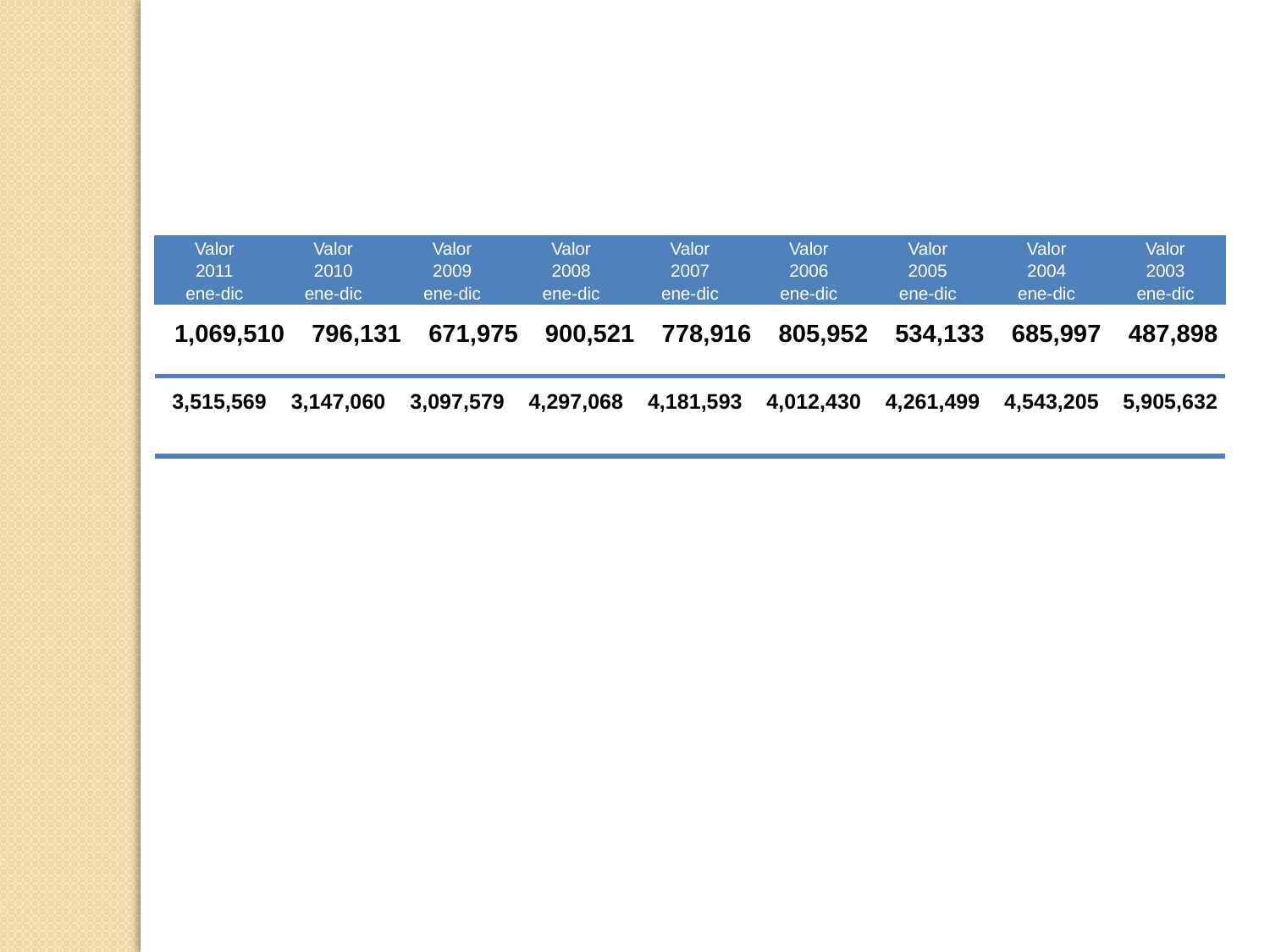

| Valor 2011 ene-dic | Valor 2010 ene-dic | Valor 2009 ene-dic | Valor 2008 ene-dic | Valor 2007 ene-dic | Valor 2006 ene-dic | Valor 2005 ene-dic | Valor 2004 ene-dic | Valor 2003 ene-dic |
| --- | --- | --- | --- | --- | --- | --- | --- | --- |
| 1,069,510 | 796,131 | 671,975 | 900,521 | 778,916 | 805,952 | 534,133 | 685,997 | 487,898 |
| --- | --- | --- | --- | --- | --- | --- | --- | --- |
| 3,515,569 | 3,147,060 | 3,097,579 | 4,297,068 | 4,181,593 | 4,012,430 | 4,261,499 | 4,543,205 | 5,905,632 |
| --- | --- | --- | --- | --- | --- | --- | --- | --- |